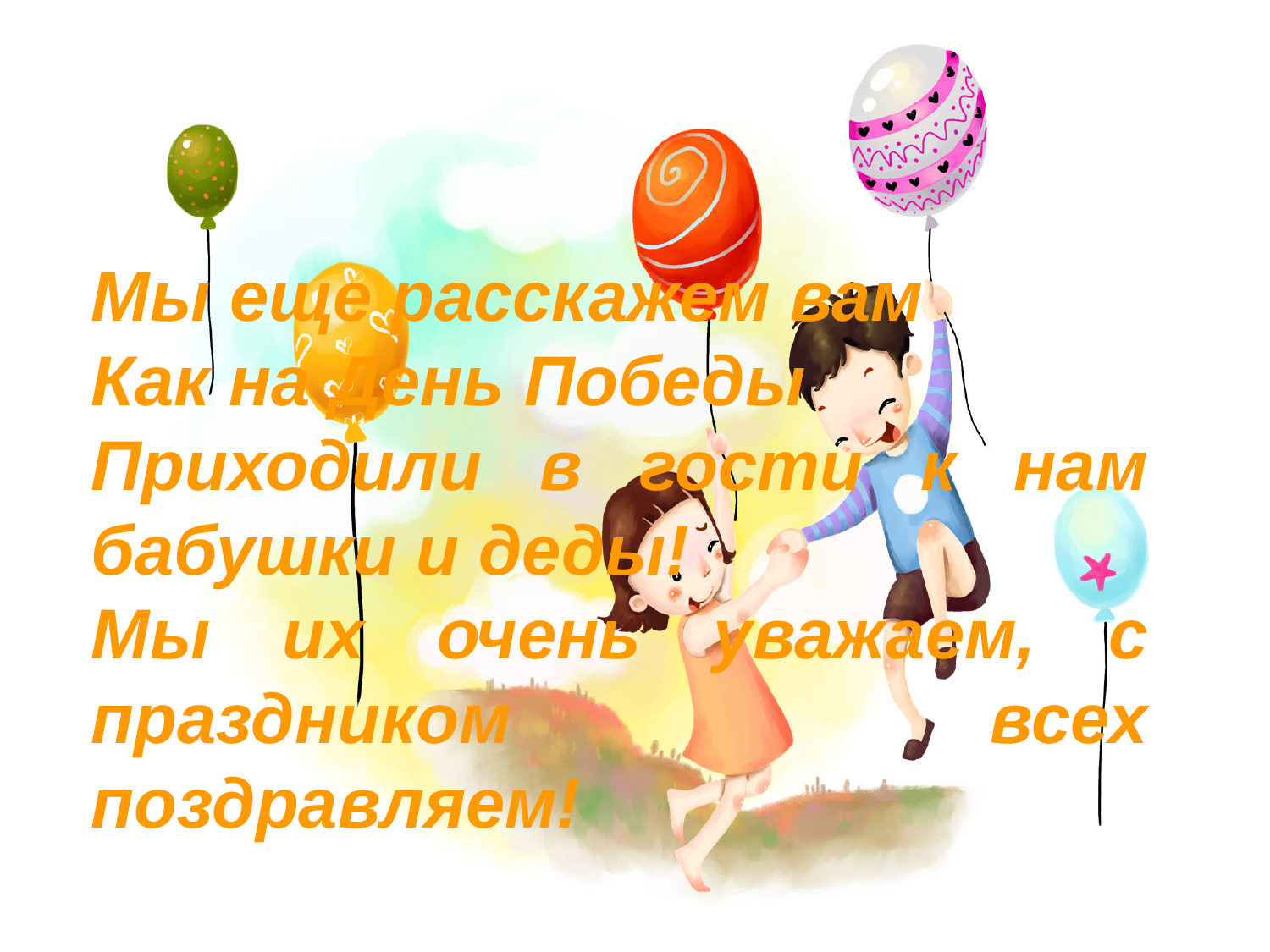

Мы еще расскажем вам
Как на День Победы
Приходили в гости к нам бабушки и деды!
Мы их очень уважаем, с праздником всех поздравляем!